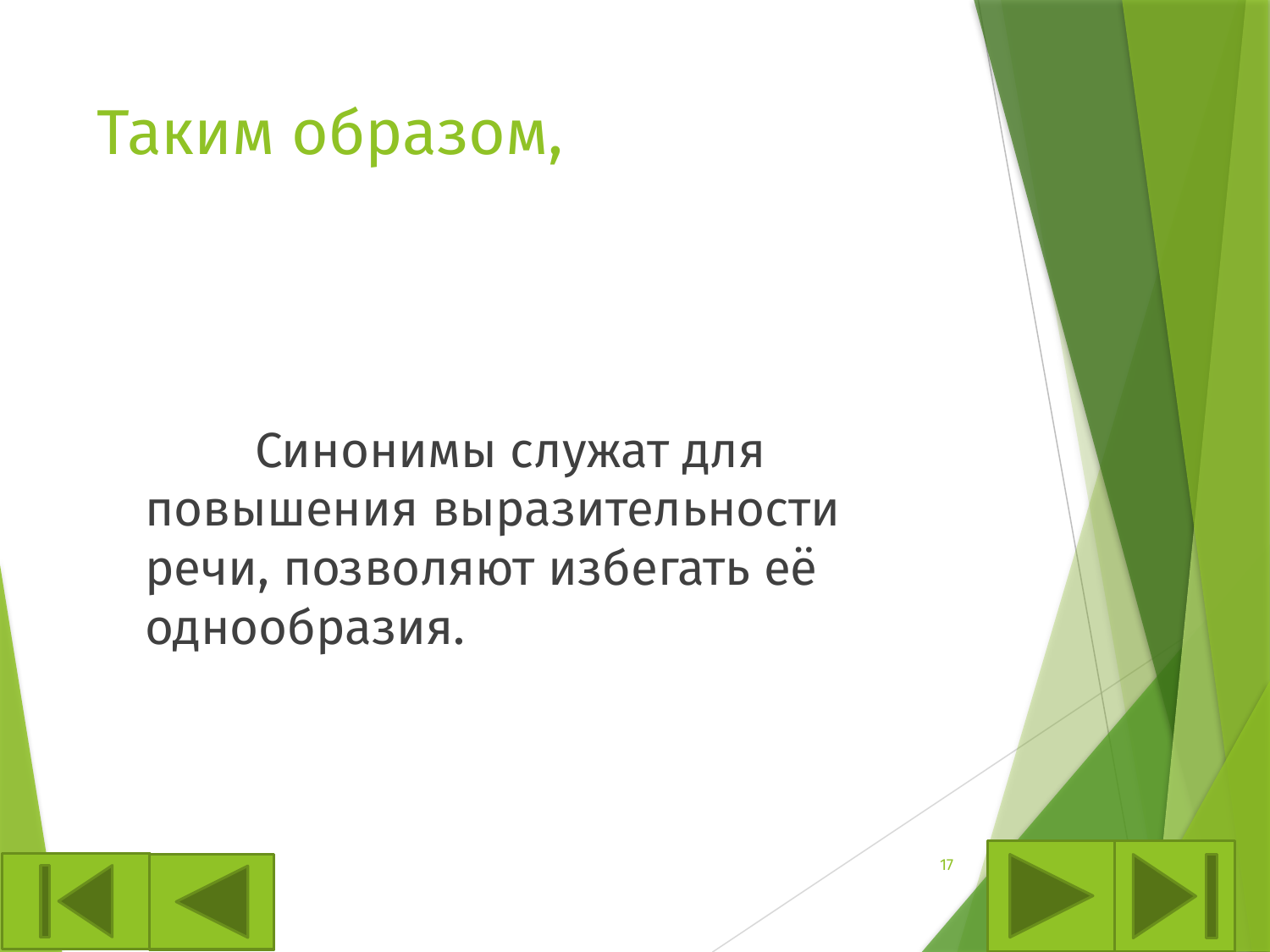

# Таким образом,

            Синонимы служат для повышения выразительности речи, позволяют избегать её однообразия.
17